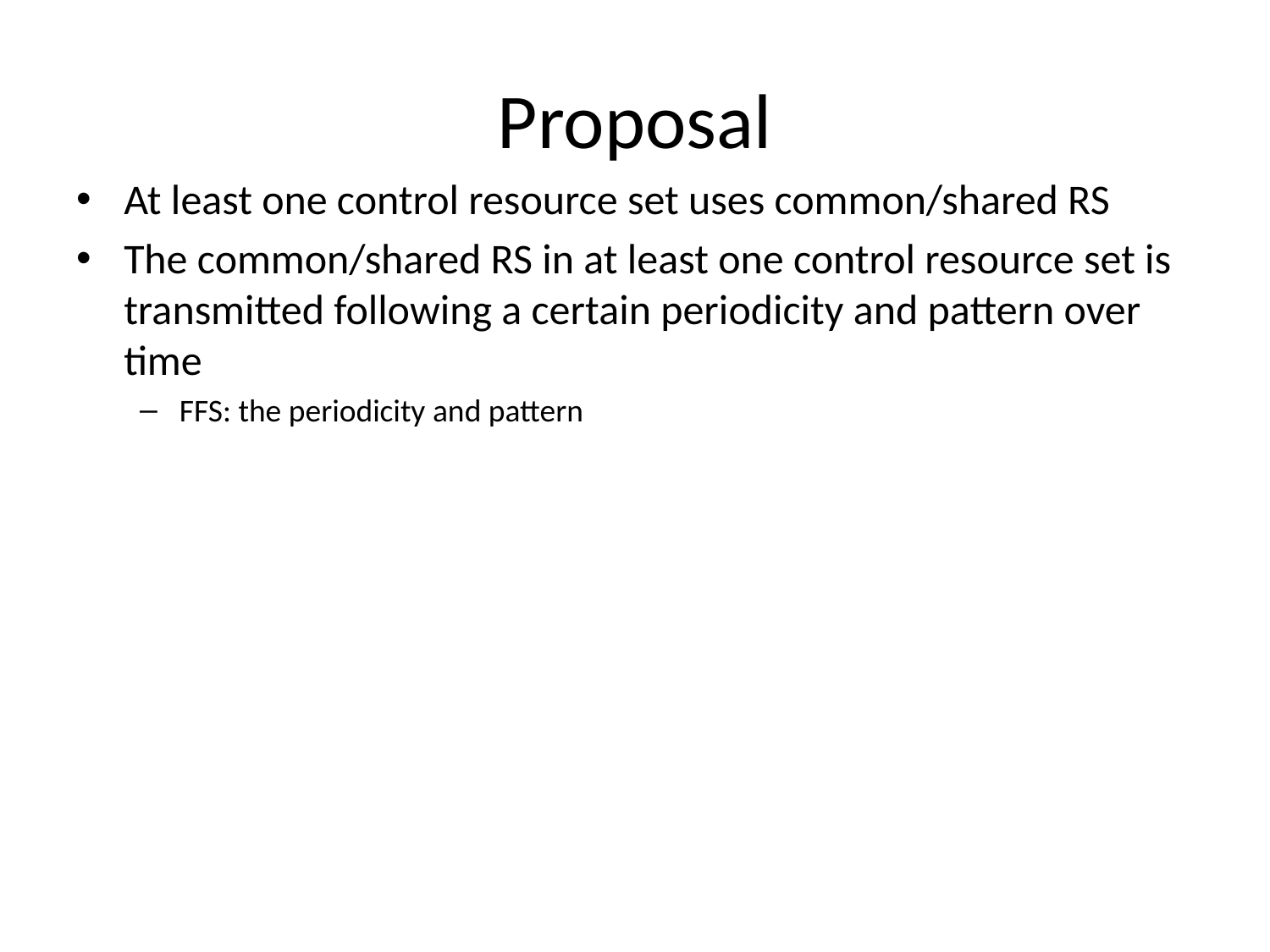

# Proposal
At least one control resource set uses common/shared RS
The common/shared RS in at least one control resource set is transmitted following a certain periodicity and pattern over time
FFS: the periodicity and pattern